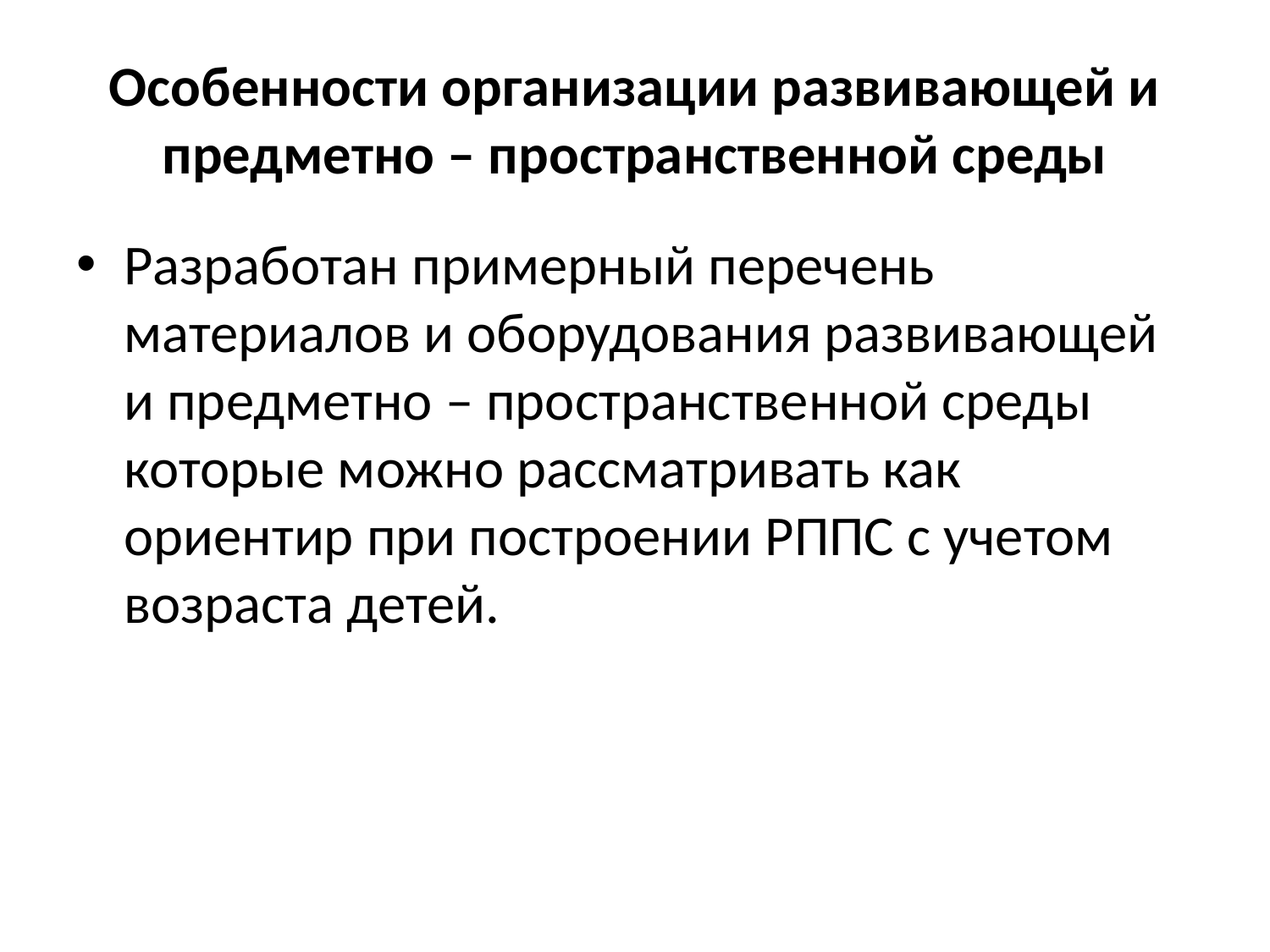

# Особенности организации развивающей и предметно – пространственной среды
Разработан примерный перечень материалов и оборудования развивающей и предметно – пространственной среды которые можно рассматривать как ориентир при построении РППС с учетом возраста детей.